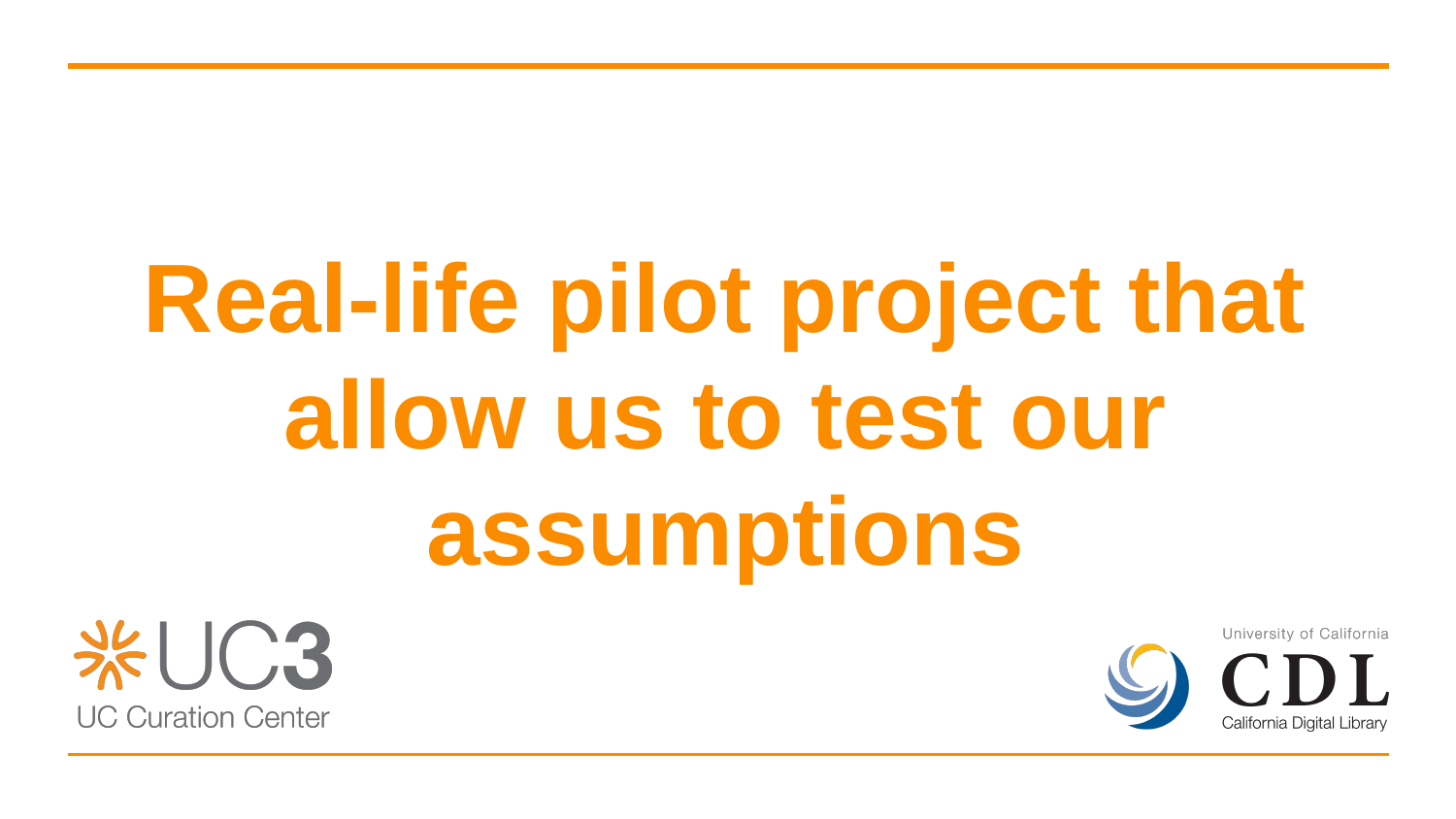

# Real-life pilot project that allow us to test our assumptions